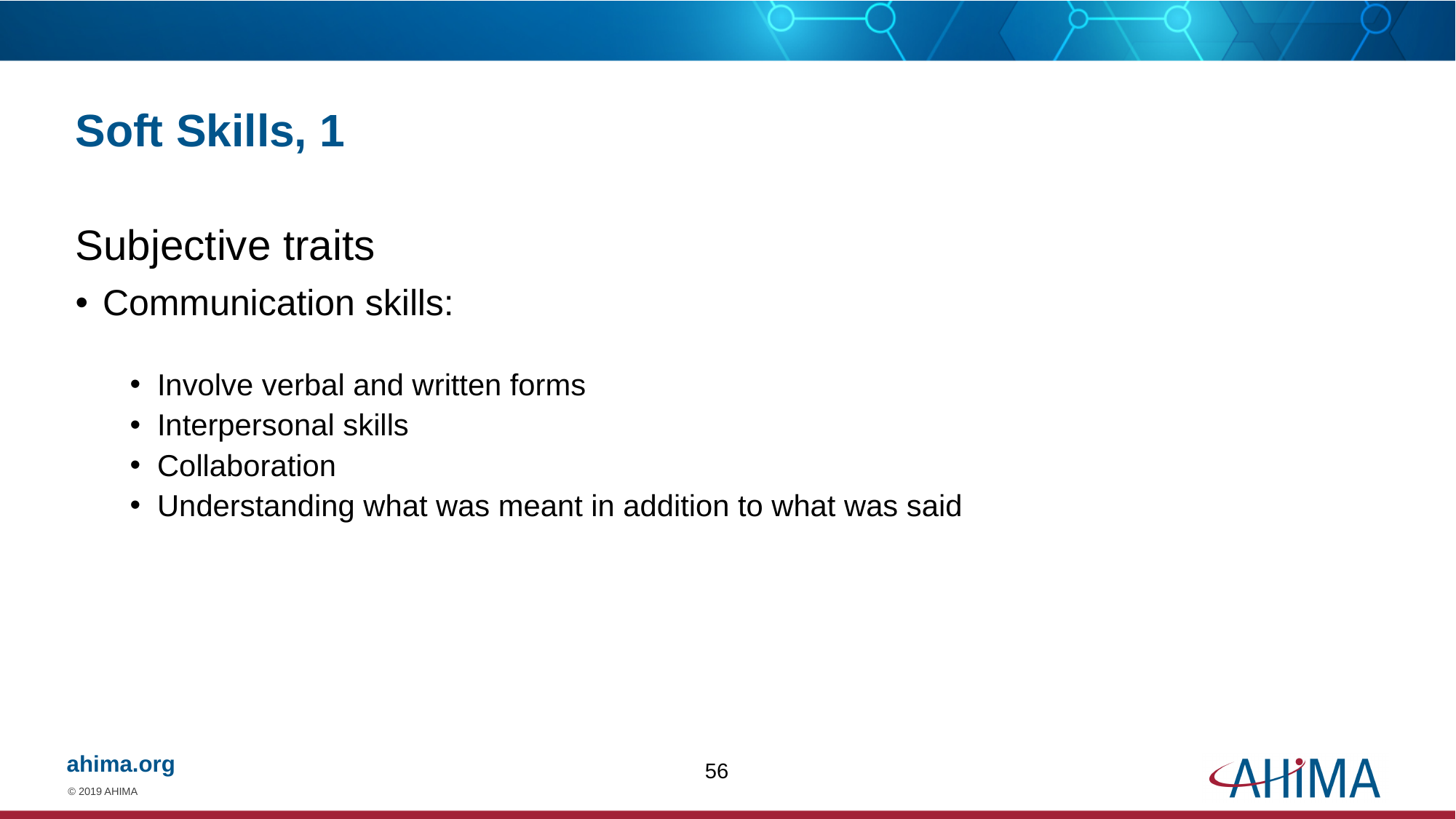

# Soft Skills, 1
Subjective traits
Communication skills:

Involve verbal and written forms
Interpersonal skills
Collaboration
Understanding what was meant in addition to what was said